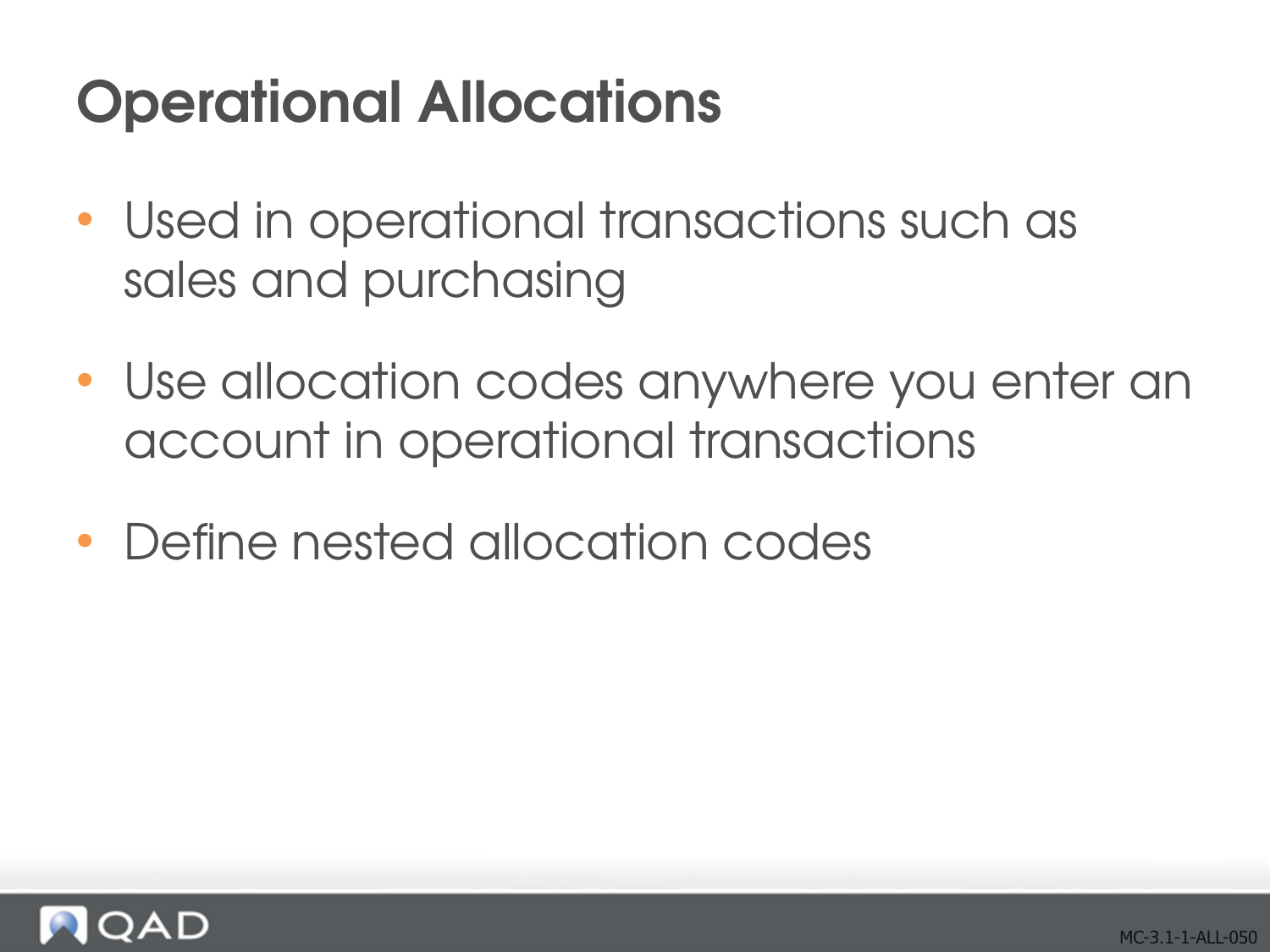

# Operational Allocations
Used in operational transactions such as sales and purchasing
Use allocation codes anywhere you enter an account in operational transactions
Define nested allocation codes

MC-3.1-1-ALL-050